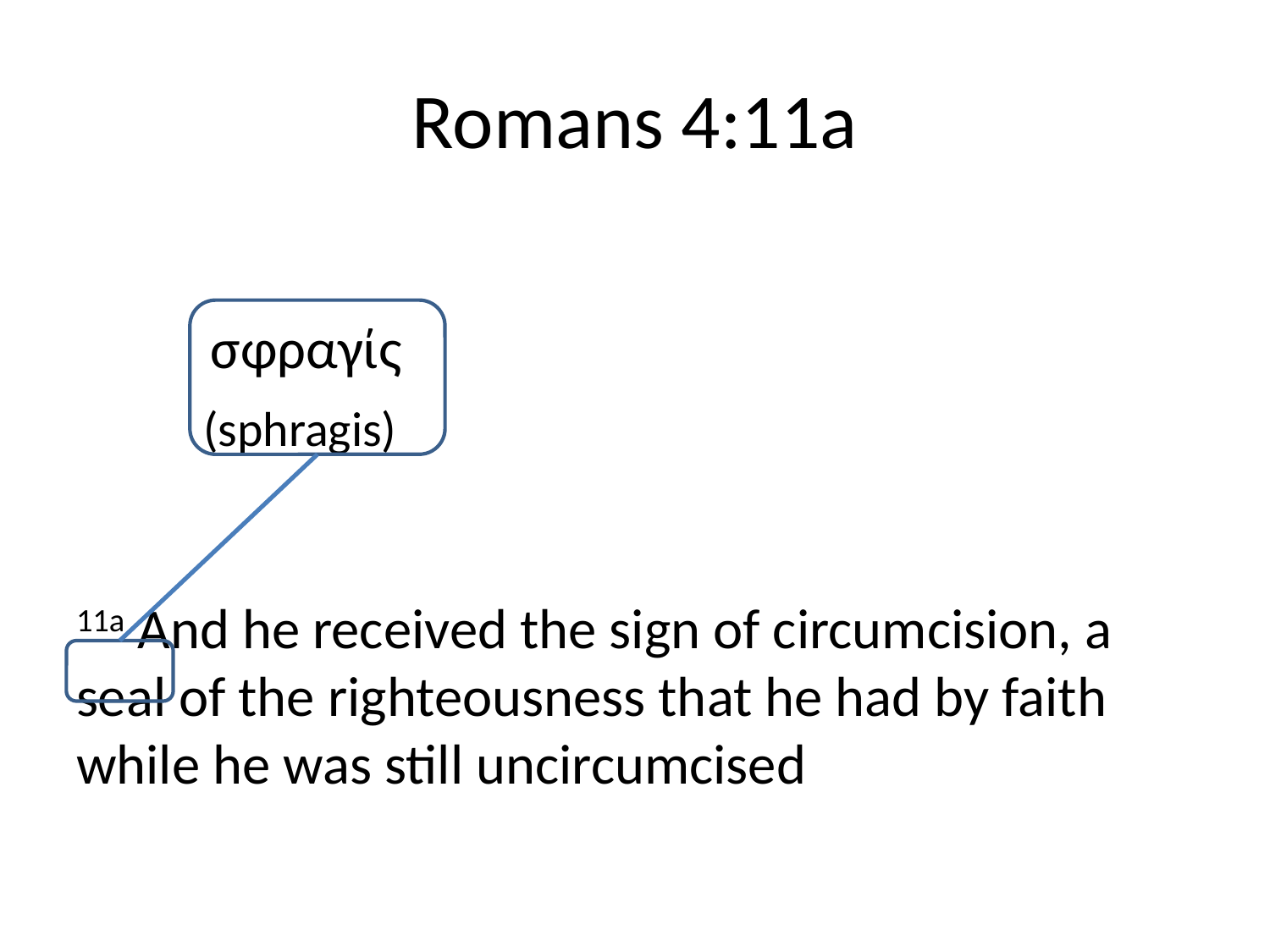

# Romans 4:11a

	 σφραγίς
	(sphragis)

11a And he received the sign of circumcision, a seal of the righteousness that he had by faith while he was still uncircumcised